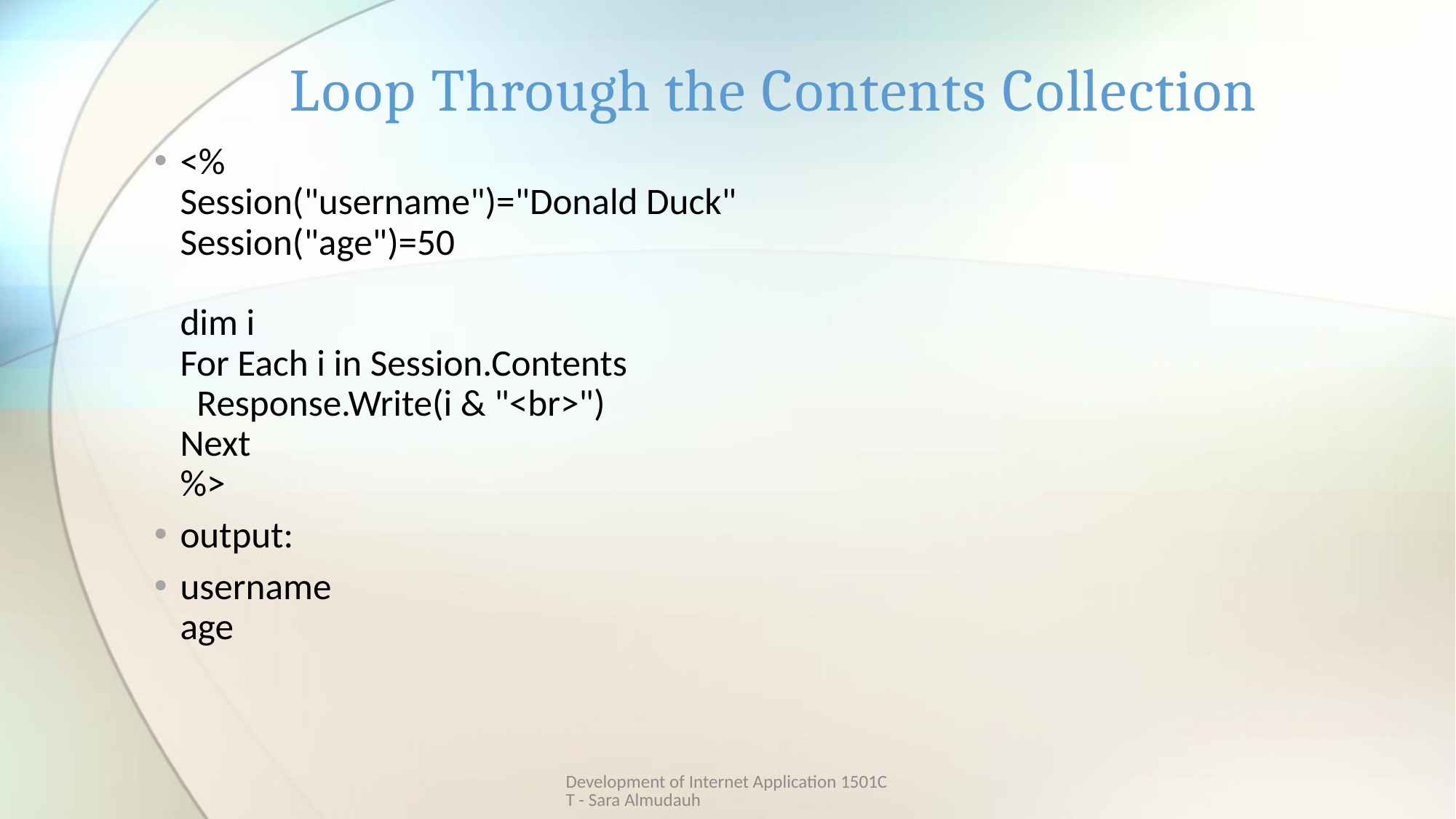

# Loop Through the Contents Collection
<%
Session("username")="Donald Duck"
Session("age")=50
dim i
For Each i in Session.Contents
  Response.Write(i & "<br>")
Next
%>
output:
username
age
Development of Internet Application 1501CT - Sara Almudauh